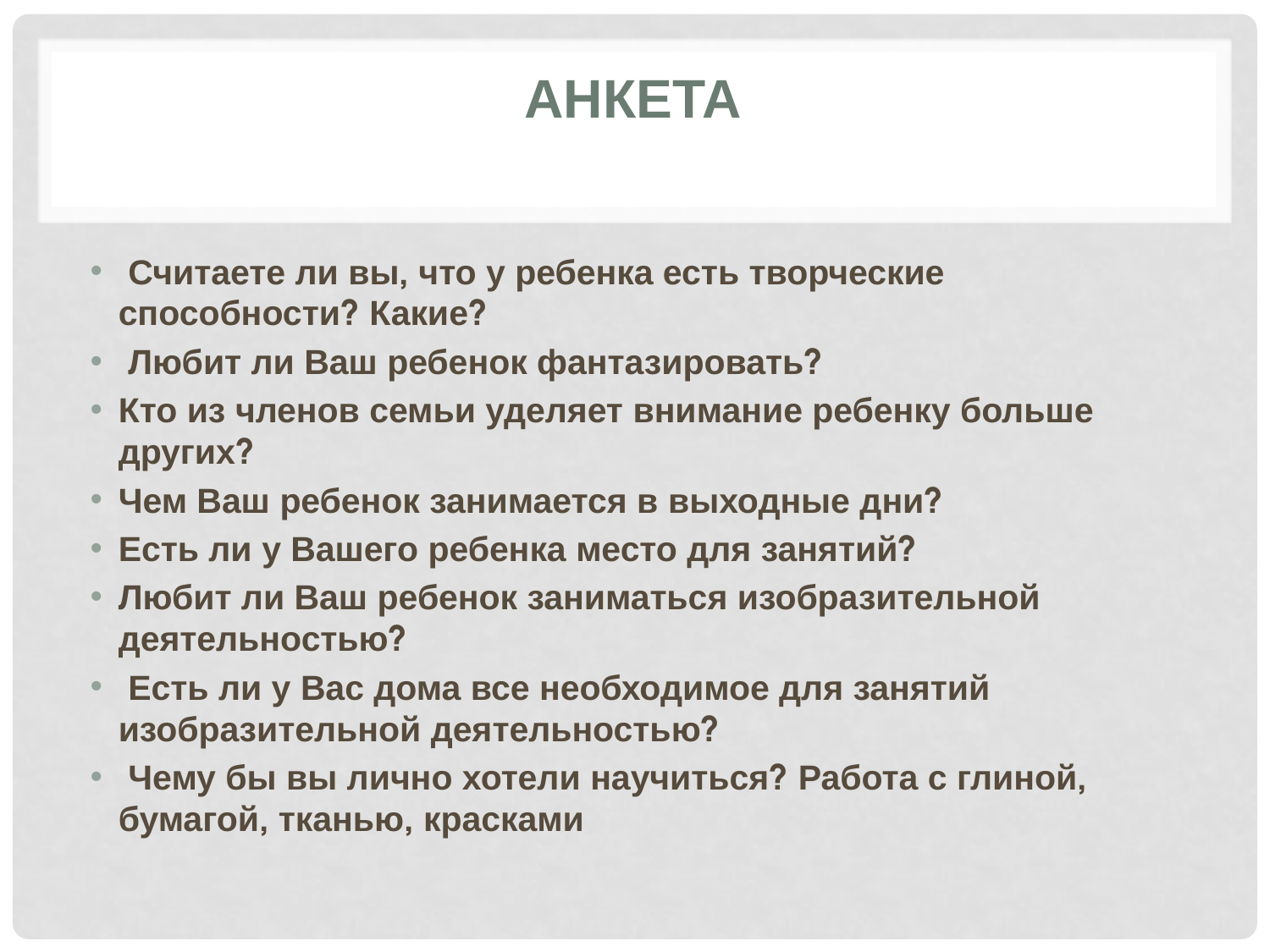

# Анкета
 Считаете ли вы, что у ребенка есть творческие способности? Какие?
 Любит ли Ваш ребенок фантазировать?
Кто из членов семьи уделяет внимание ребенку больше других?
Чем Ваш ребенок занимается в выходные дни?
Есть ли у Вашего ребенка место для занятий?
Любит ли Ваш ребенок заниматься изобразительной деятельностью?
 Есть ли у Вас дома все необходимое для занятий изобразительной деятельностью?
 Чему бы вы лично хотели научиться? Работа с глиной, бумагой, тканью, красками